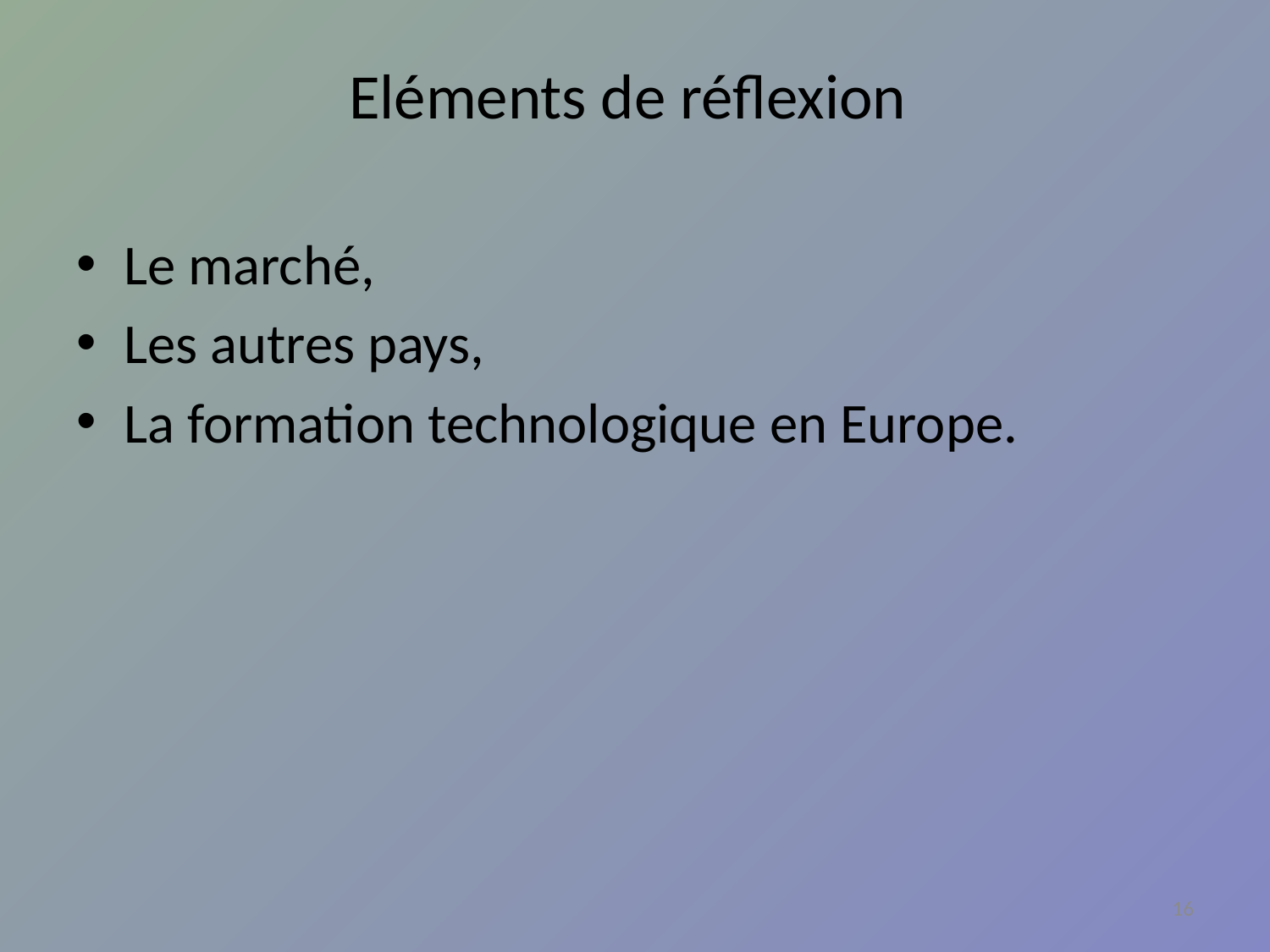

# Eléments de réflexion
Le marché,
Les autres pays,
La formation technologique en Europe.
16